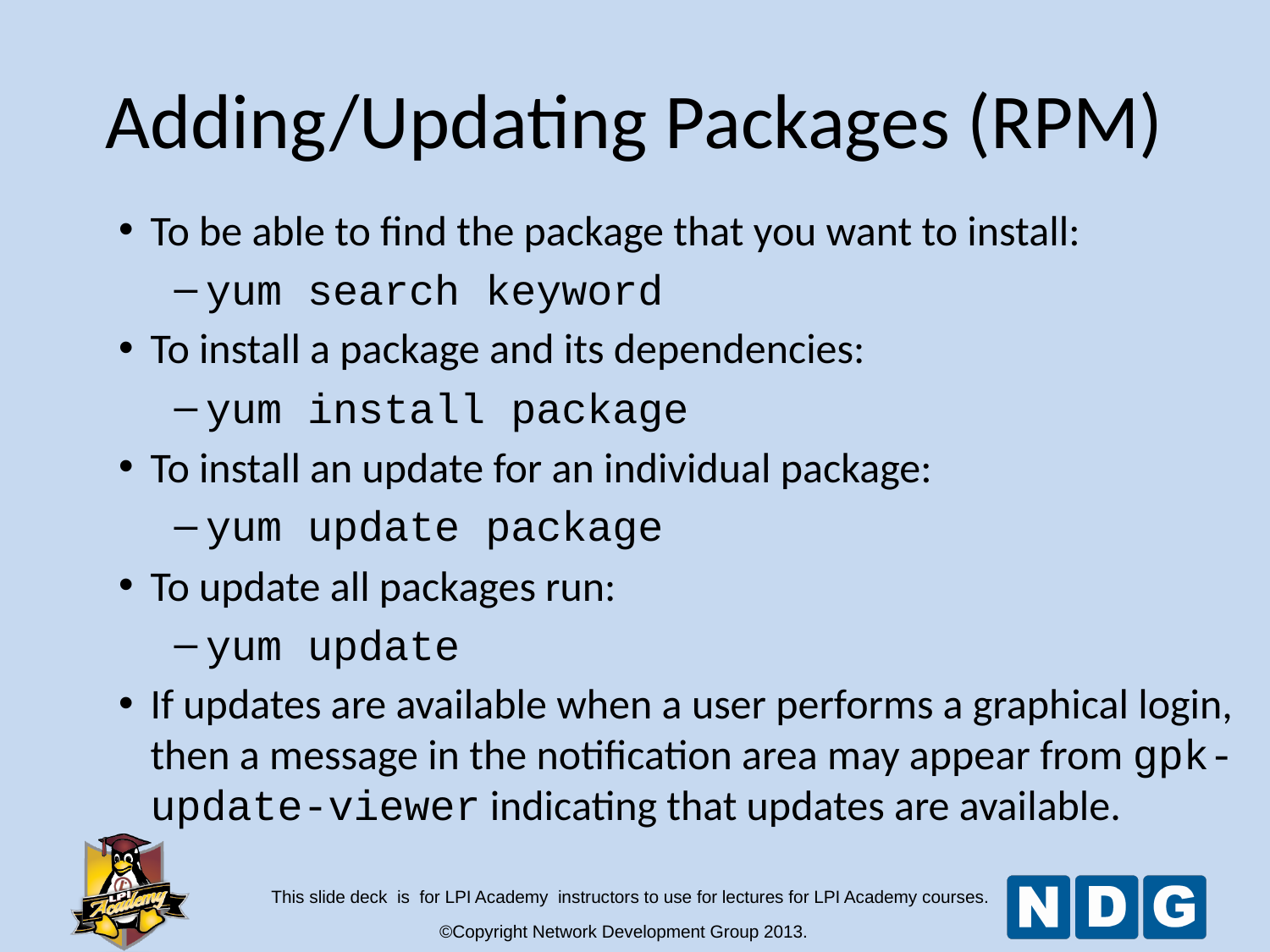

Adding/Updating Packages (RPM)
To be able to find the package that you want to install:
yum search keyword
To install a package and its dependencies:
yum install package
To install an update for an individual package:
yum update package
To update all packages run:
yum update
If updates are available when a user performs a graphical login, then a message in the notification area may appear from gpk-update-viewer indicating that updates are available.